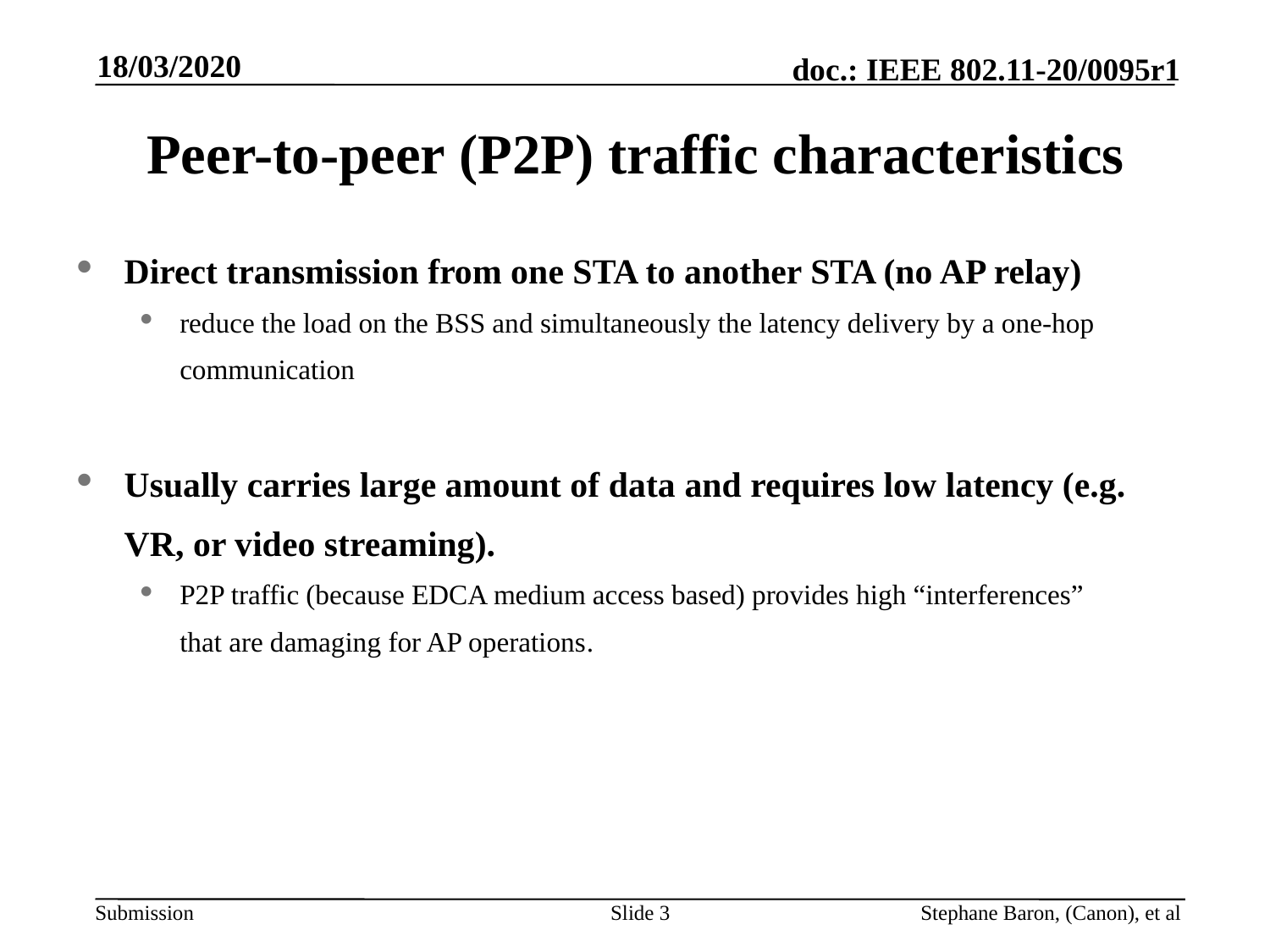

18/03/2020
# Peer-to-peer (P2P) traffic characteristics
Direct transmission from one STA to another STA (no AP relay)
reduce the load on the BSS and simultaneously the latency delivery by a one-hop communication

Usually carries large amount of data and requires low latency (e.g. VR, or video streaming).
P2P traffic (because EDCA medium access based) provides high “interferences” that are damaging for AP operations.
Slide 3
Stephane Baron, (Canon), et al